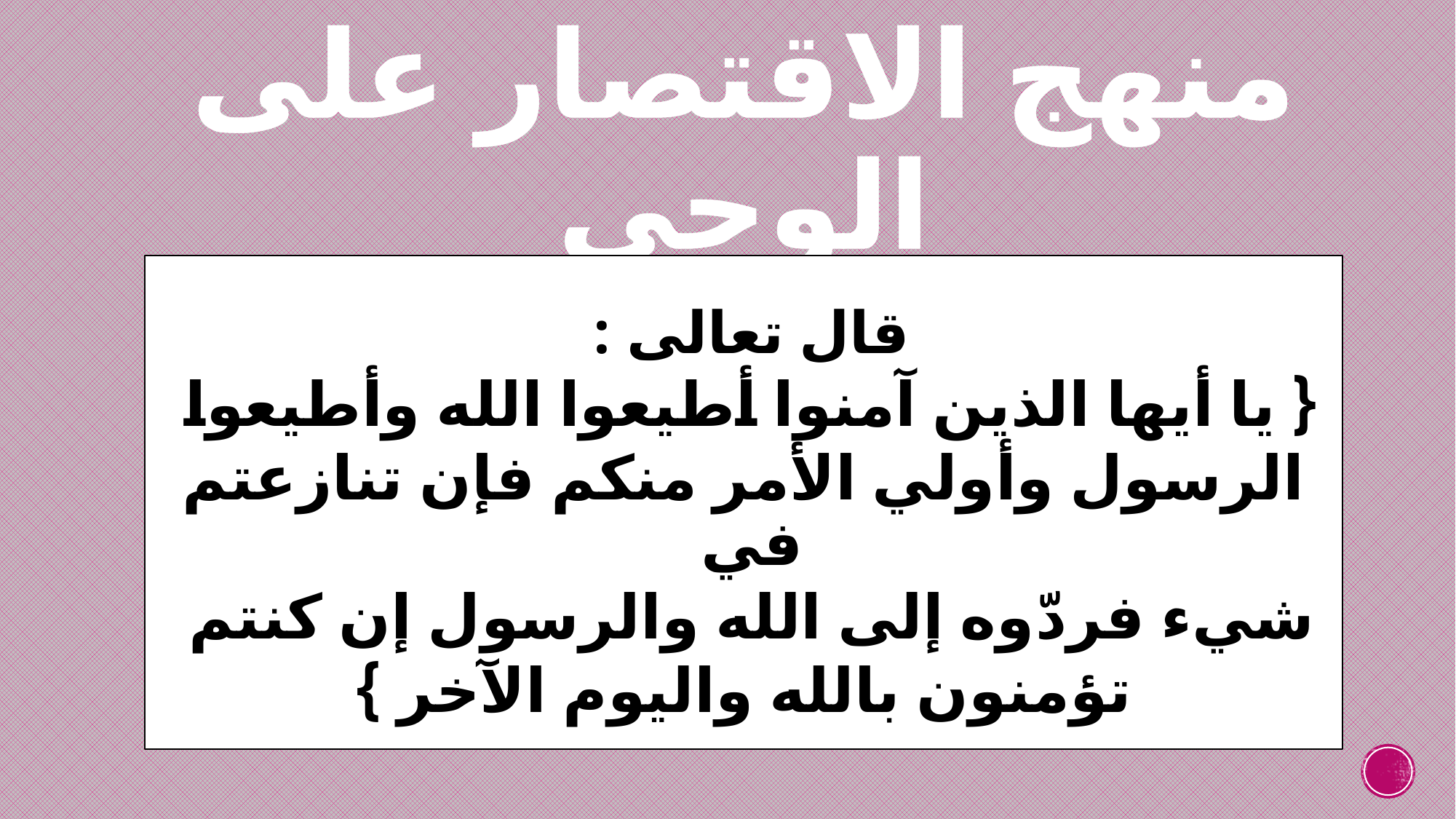

# منهج الاقتصار على الوحي

قال تعالى :
{ يا أيها الذين آمنوا أطيعوا الله وأطيعوا
الرسول وأولي الأمر منكم فإن تنازعتم في
شيء فردّوه إلى الله والرسول إن كنتم
تؤمنون بالله واليوم الآخر }